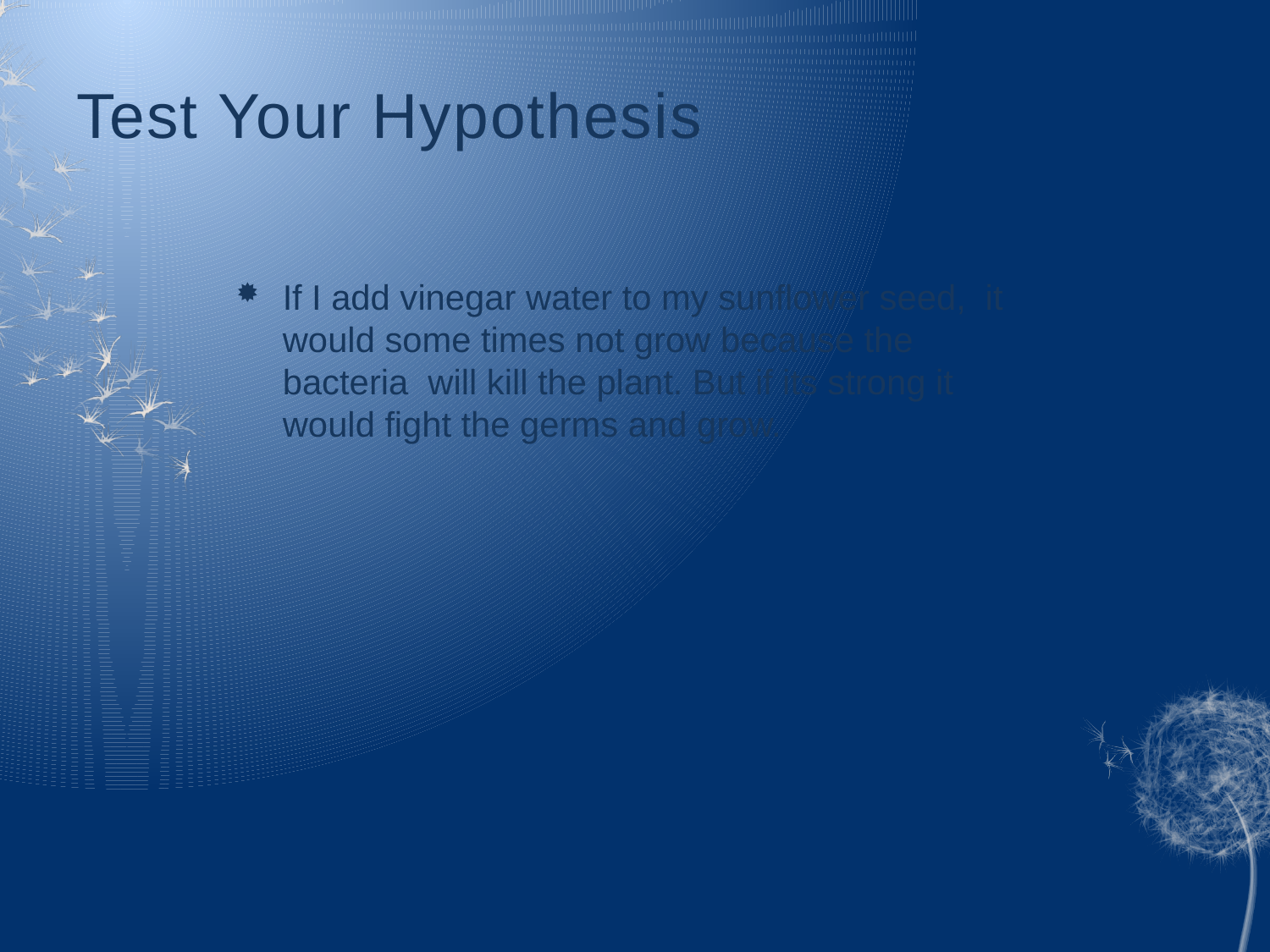

# Test Your Hypothesis
If I add vinegar water to my sunflower seed,  it would some times not grow because the bacteria  will kill the plant. But if its strong it would fight the germs and grow.